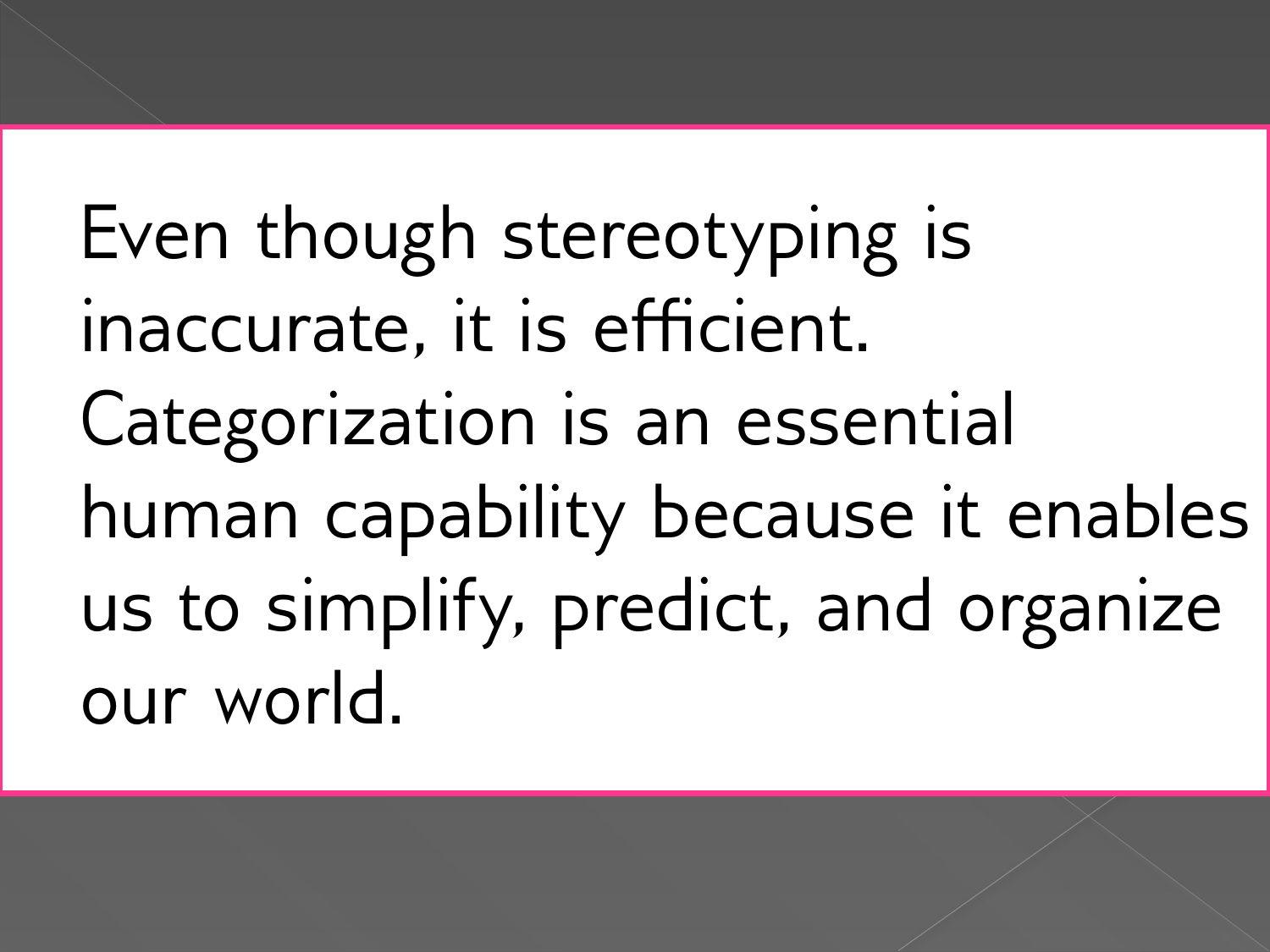

# Even though stereotyping is inaccurate, it is efficient. Categorization is an essential human capability because it enables us to simplify, predict, and organize our world.